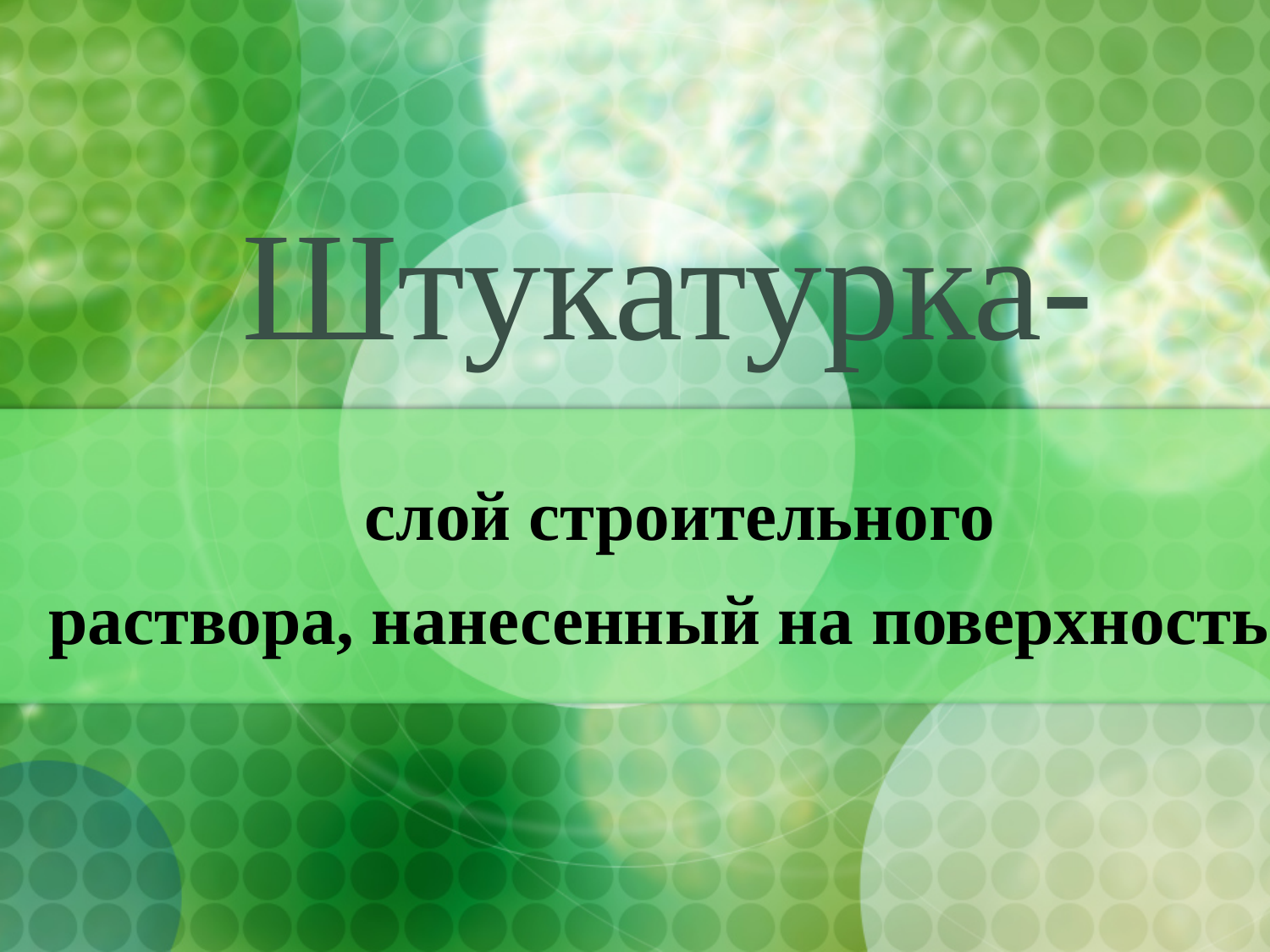

Штукатурка-
 слой строительного
раствора, нанесенный на поверхность.